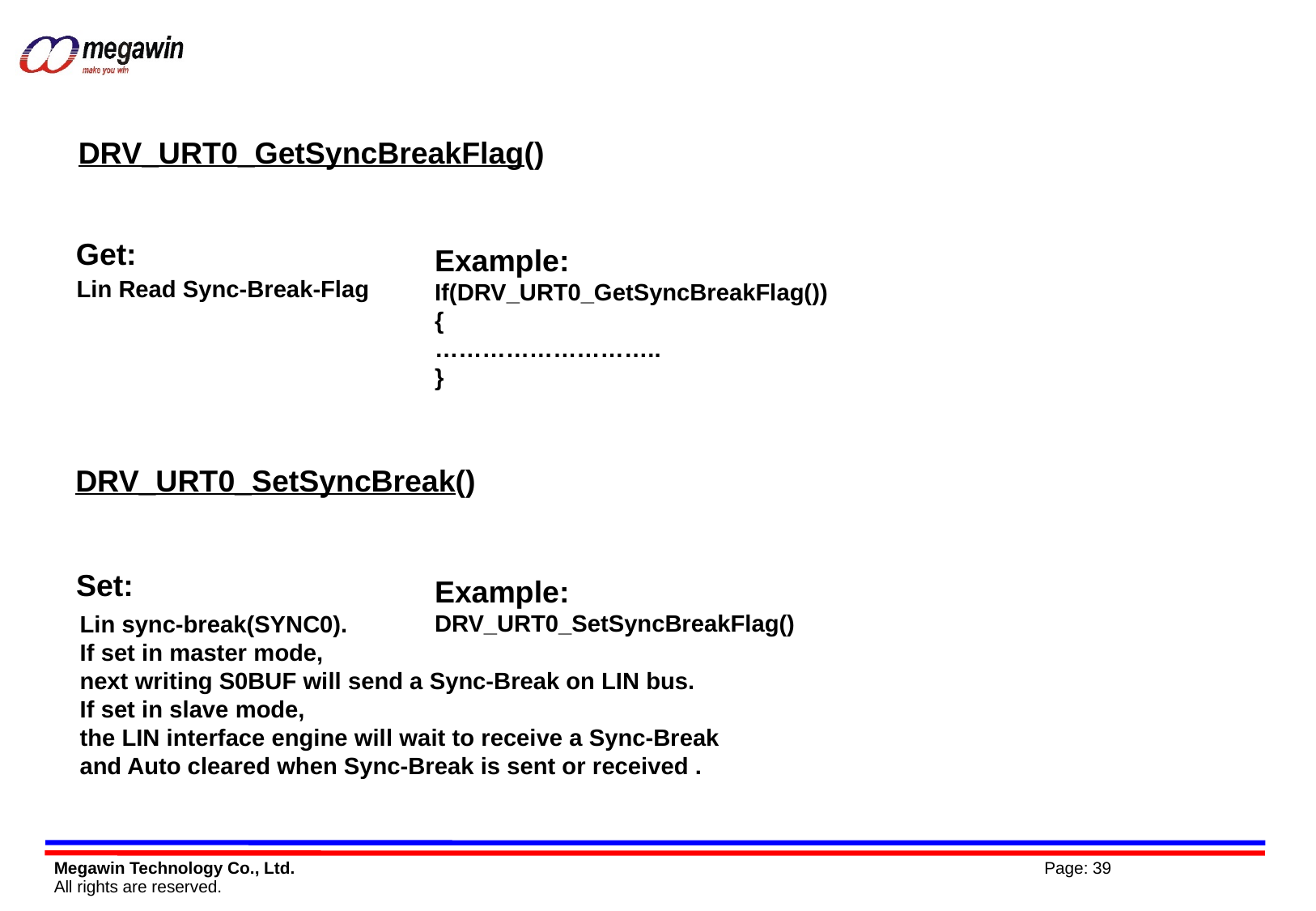

DRV_URT0_GetSyncBreakFlag()
Get:
Example:
If(DRV_URT0_GetSyncBreakFlag())
{
………………………..
}
Lin Read Sync-Break-Flag
DRV_URT0_SetSyncBreak()
Set:
Example:
DRV_URT0_SetSyncBreakFlag()
Lin sync-break(SYNC0).
If set in master mode,
next writing S0BUF will send a Sync-Break on LIN bus.
If set in slave mode,
the LIN interface engine will wait to receive a Sync-Break
and Auto cleared when Sync-Break is sent or received .